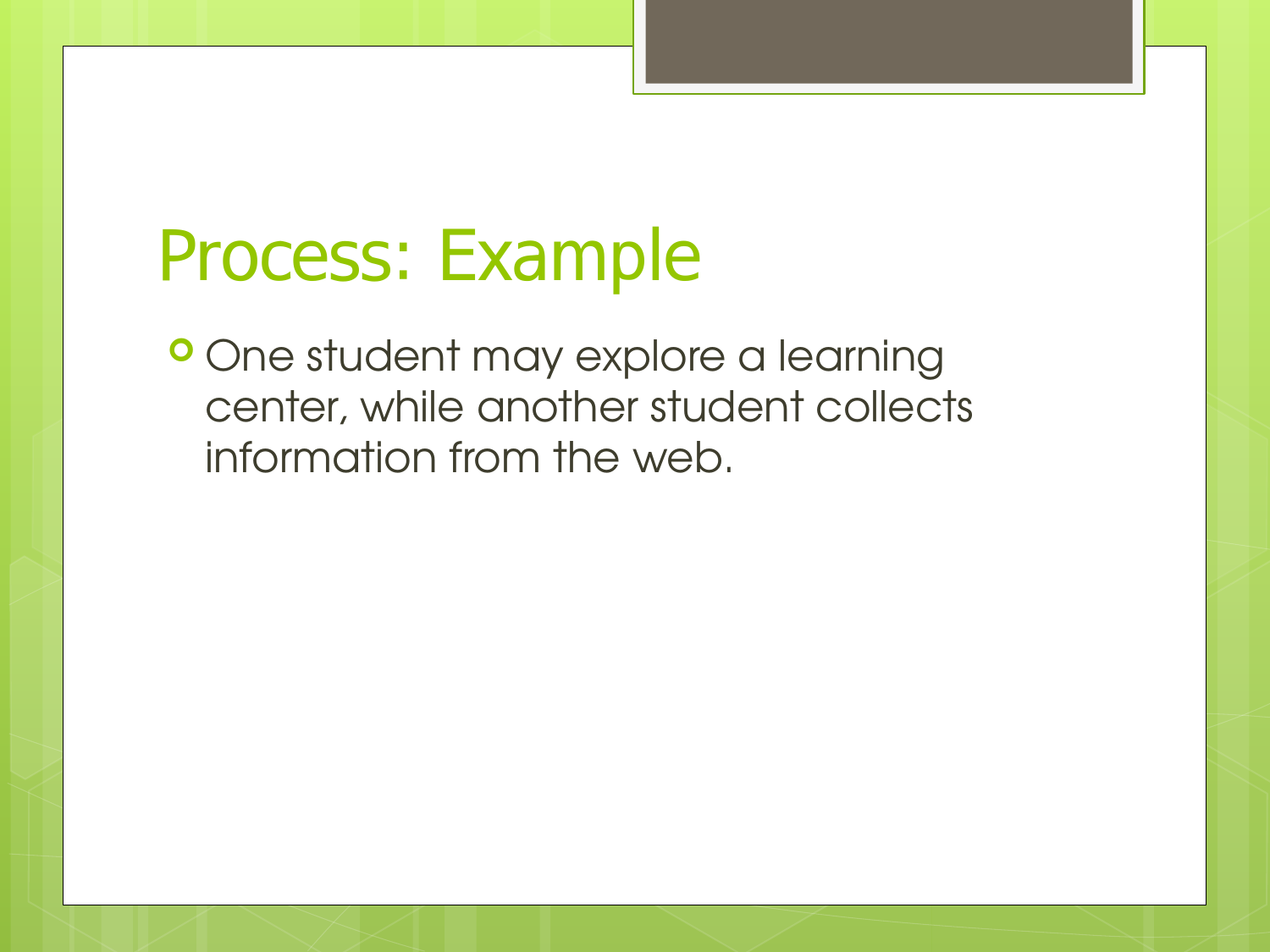

# Process: Example
One student may explore a learning center, while another student collects information from the web.